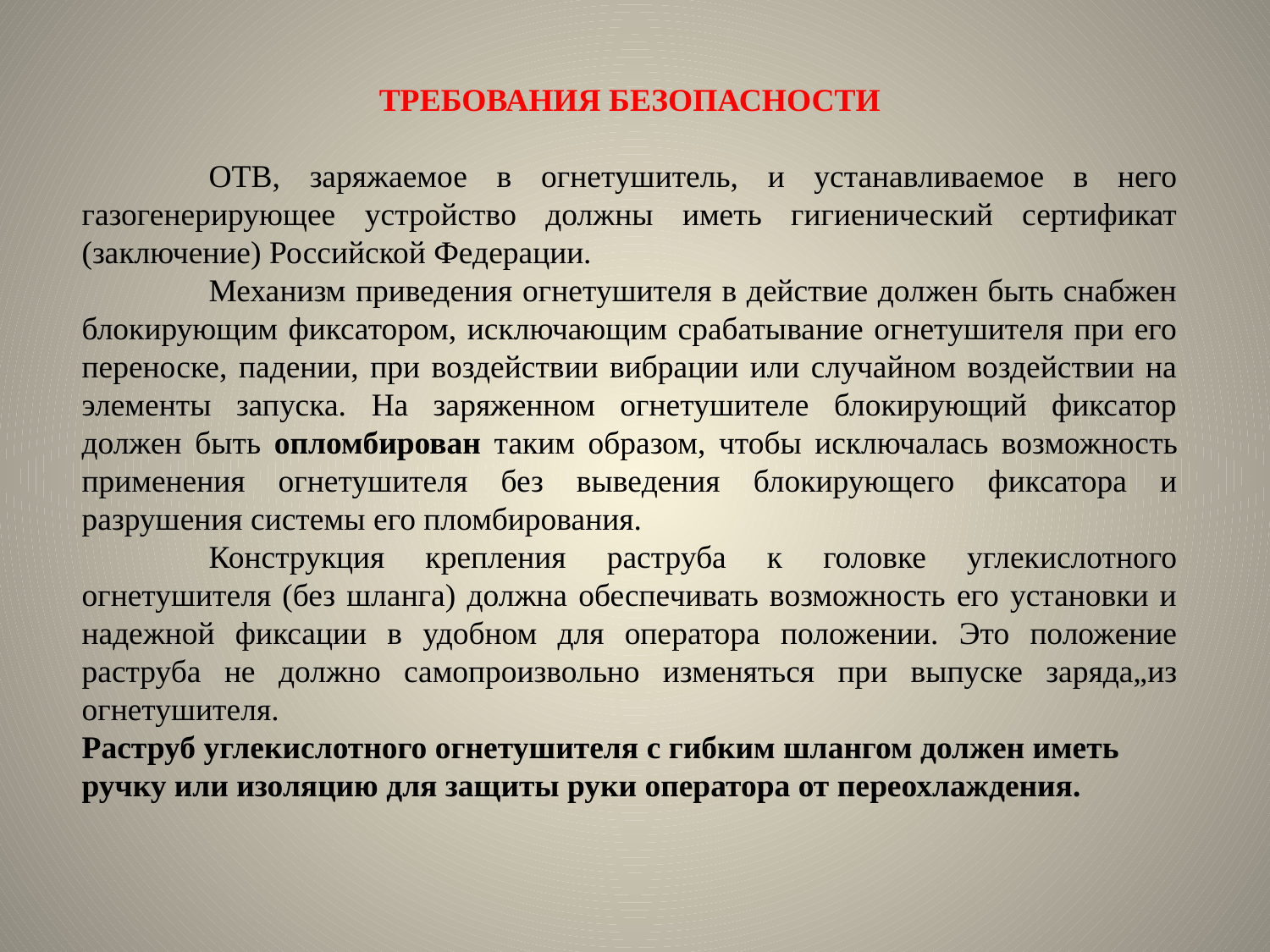

ТРЕБОВАНИЯ БЕЗОПАСНОСТИ

	ОТВ, заряжаемое в огнетушитель, и устанавливаемое в него газогенерирующее устройство должны иметь гигиенический сертификат (заключение) Российской Федерации.
	Механизм приведения огнетушителя в действие должен быть снабжен блокирующим фиксатором, исключающим срабатывание огнетушителя при его переноске, падении, при воздействии вибрации или случайном воздействии на элементы запуска. На заряженном огнетушителе блокирующий фиксатор должен быть опломбирован таким образом, чтобы исключалась возможность применения огнетушителя без выведения блокирующего фиксатора и разрушения системы его пломбирования.
	Конструкция крепления раструба к головке углекислотного огнетушителя (без шланга) должна обеспечивать возможность его установки и надежной фиксации в удобном для оператора положении. Это положение раструба не должно самопроизвольно изменяться при выпуске заряда„из огнетушителя.
Раструб углекислотного огнетушителя с гибким шлангом должен иметь ручку или изоляцию для защиты руки оператора от переохлаждения.